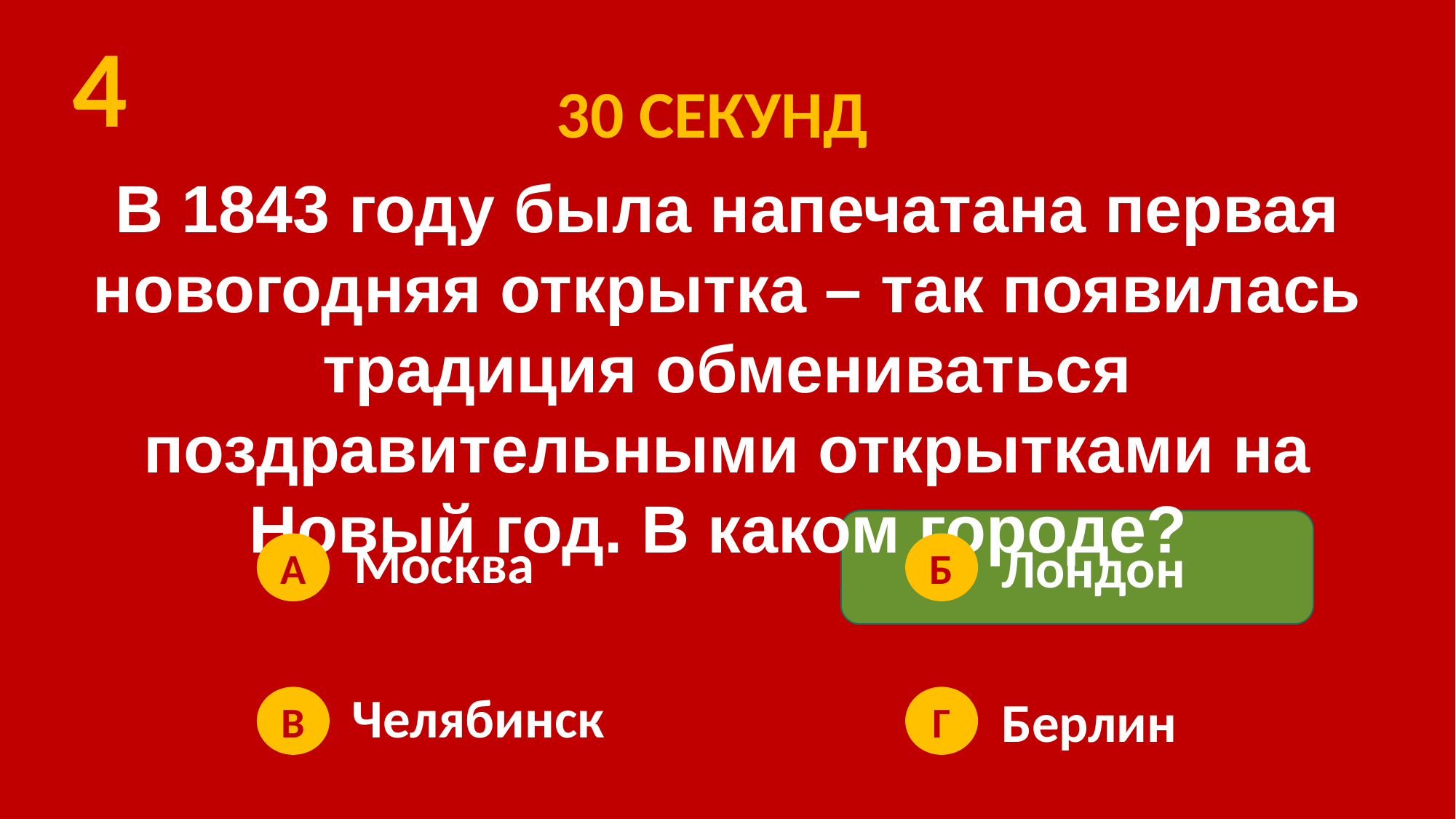

4
30 СЕКУНД
В 1843 году была напечатана первая новогодняя открытка – так появилась традиция обмениваться поздравительными открытками на Новый год. В каком городе?

Москва
Лондон
Б
А
Челябинск
Берлин
В
Г